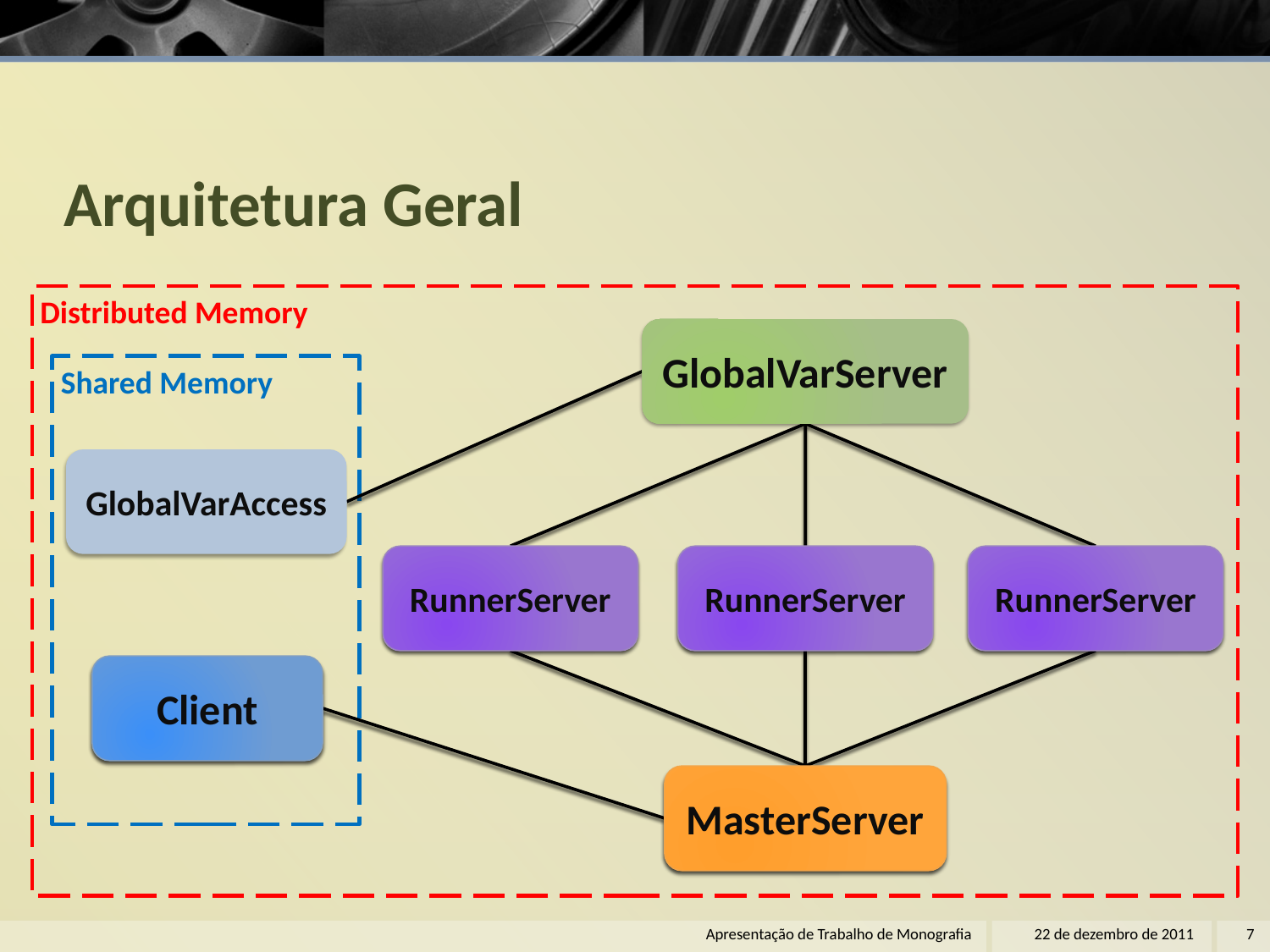

# Arquitetura Geral

Distributed Memory
GlobalVarServer

Shared Memory
GlobalVarAccess
RunnerServer
RunnerServer
RunnerServer
Client
MasterServer
Apresentação de Trabalho de Monografia
22 de dezembro de 2011
7